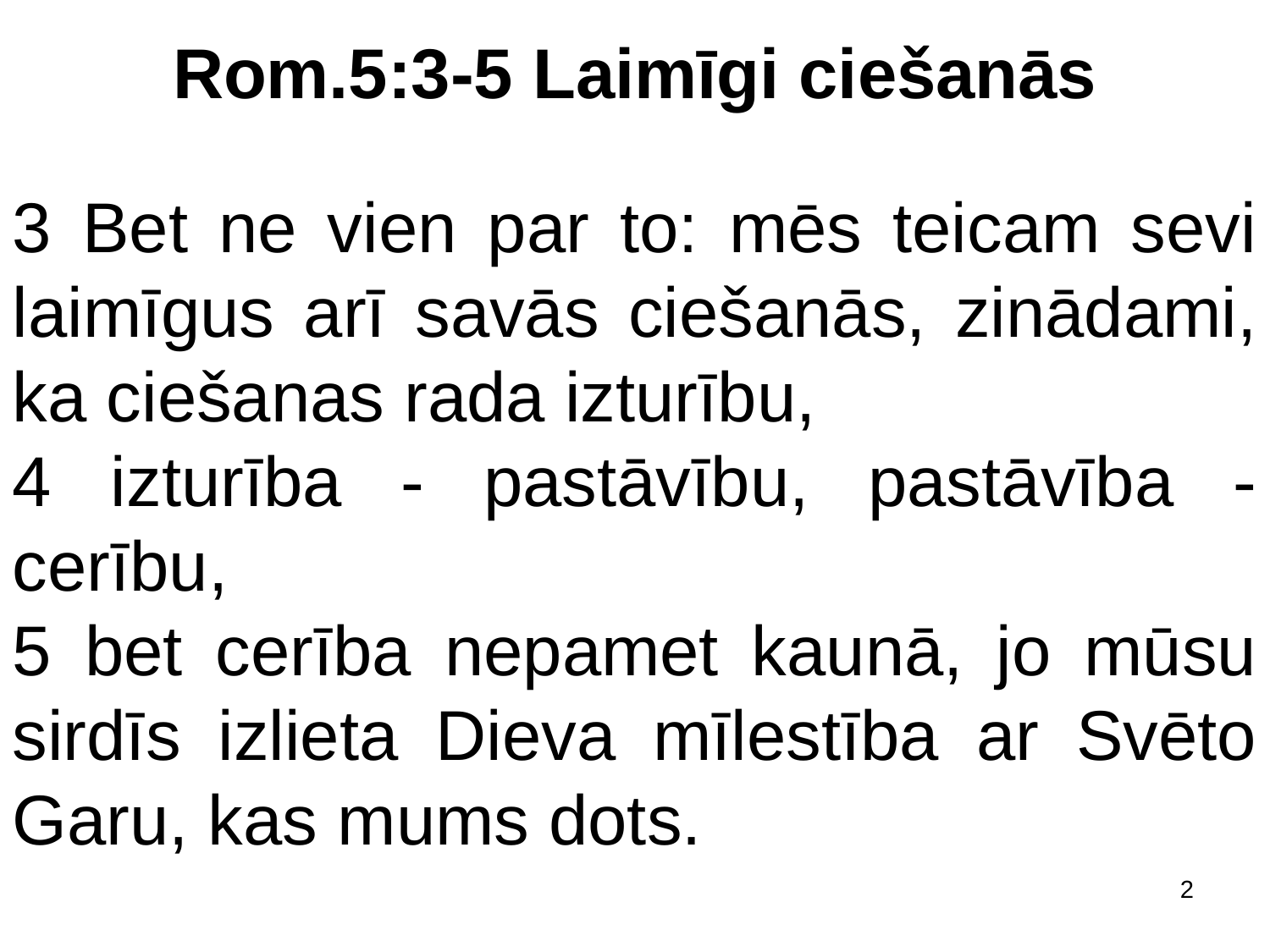

# Rom.5:3-5 Laimīgi ciešanās
3 Bet ne vien par to: mēs teicam sevi laimīgus arī savās ciešanās, zinādami, ka ciešanas rada izturību,
4 izturība - pastāvību, pastāvība - cerību,
5 bet cerība nepamet kaunā, jo mūsu sirdīs izlieta Dieva mīlestība ar Svēto Garu, kas mums dots.
2